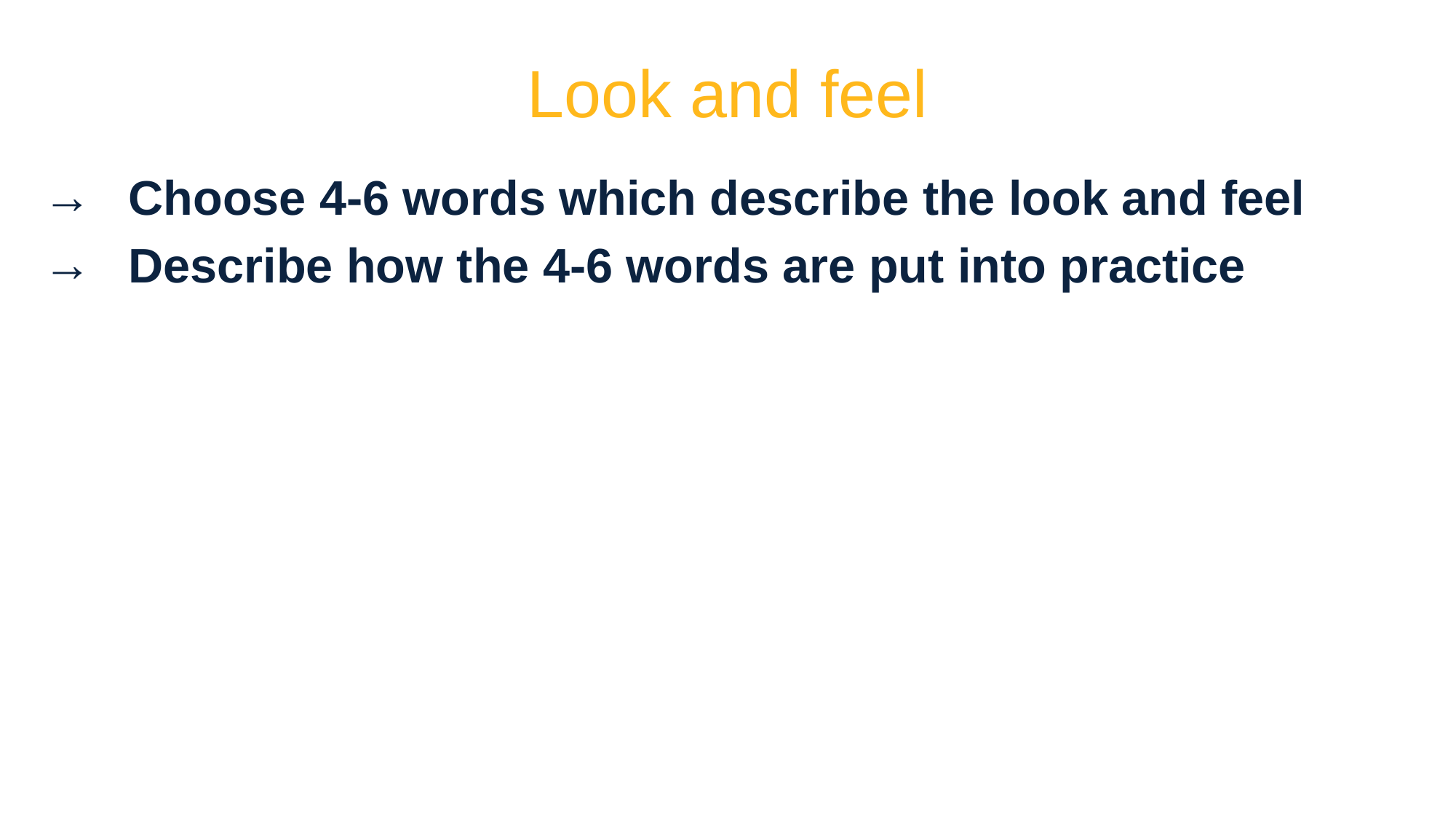

# Look and feel
Choose 4-6 words which describe the look and feel
Describe how the 4-6 words are put into practice